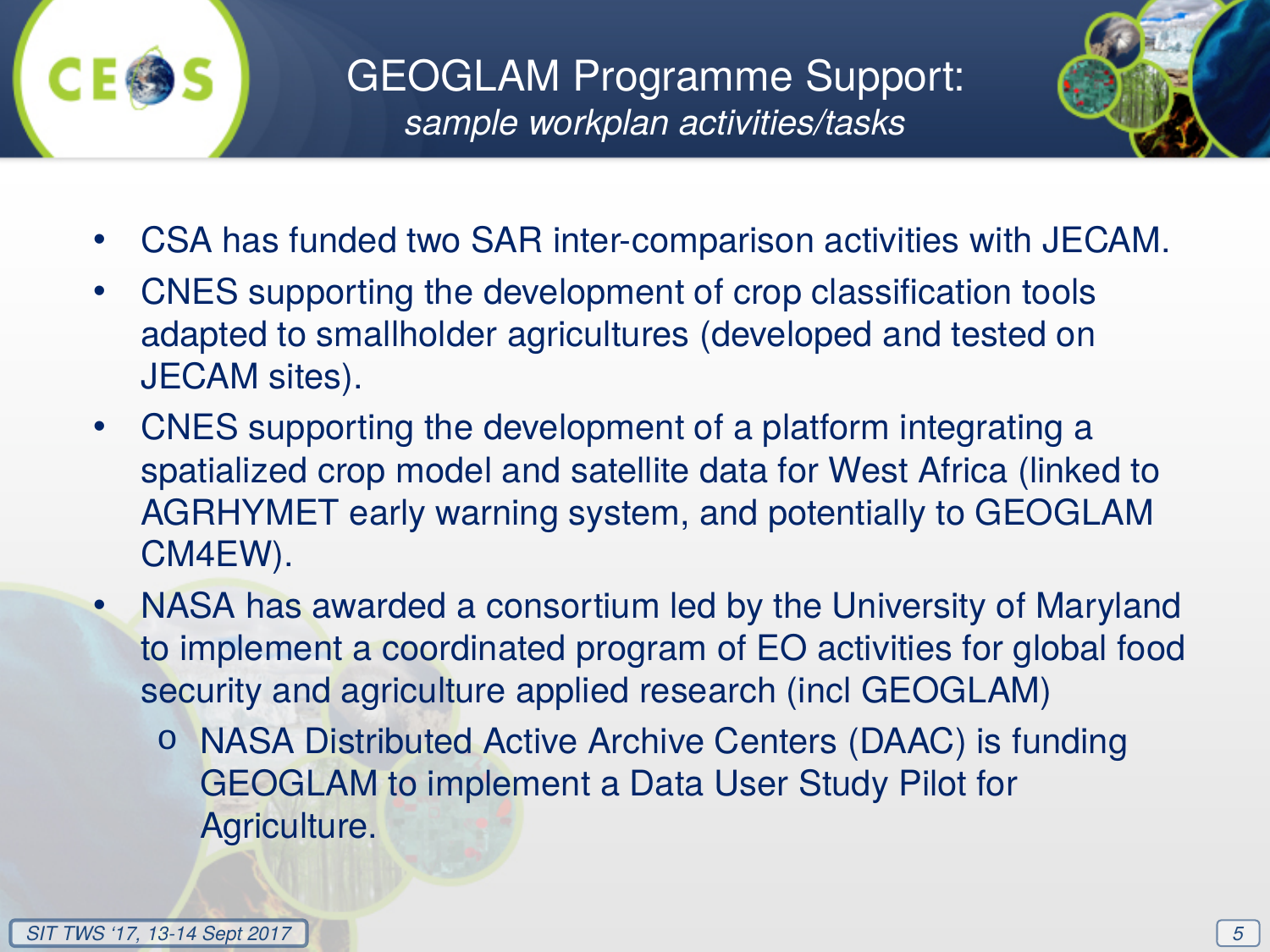

GEOGLAM Programme Support: sample workplan activities/tasks
CSA has funded two SAR inter-comparison activities with JECAM.
CNES supporting the development of crop classification tools adapted to smallholder agricultures (developed and tested on JECAM sites).
CNES supporting the development of a platform integrating a spatialized crop model and satellite data for West Africa (linked to AGRHYMET early warning system, and potentially to GEOGLAM CM4EW).
NASA has awarded a consortium led by the University of Maryland to implement a coordinated program of EO activities for global food security and agriculture applied research (incl GEOGLAM)
NASA Distributed Active Archive Centers (DAAC) is funding GEOGLAM to implement a Data User Study Pilot for Agriculture.
5